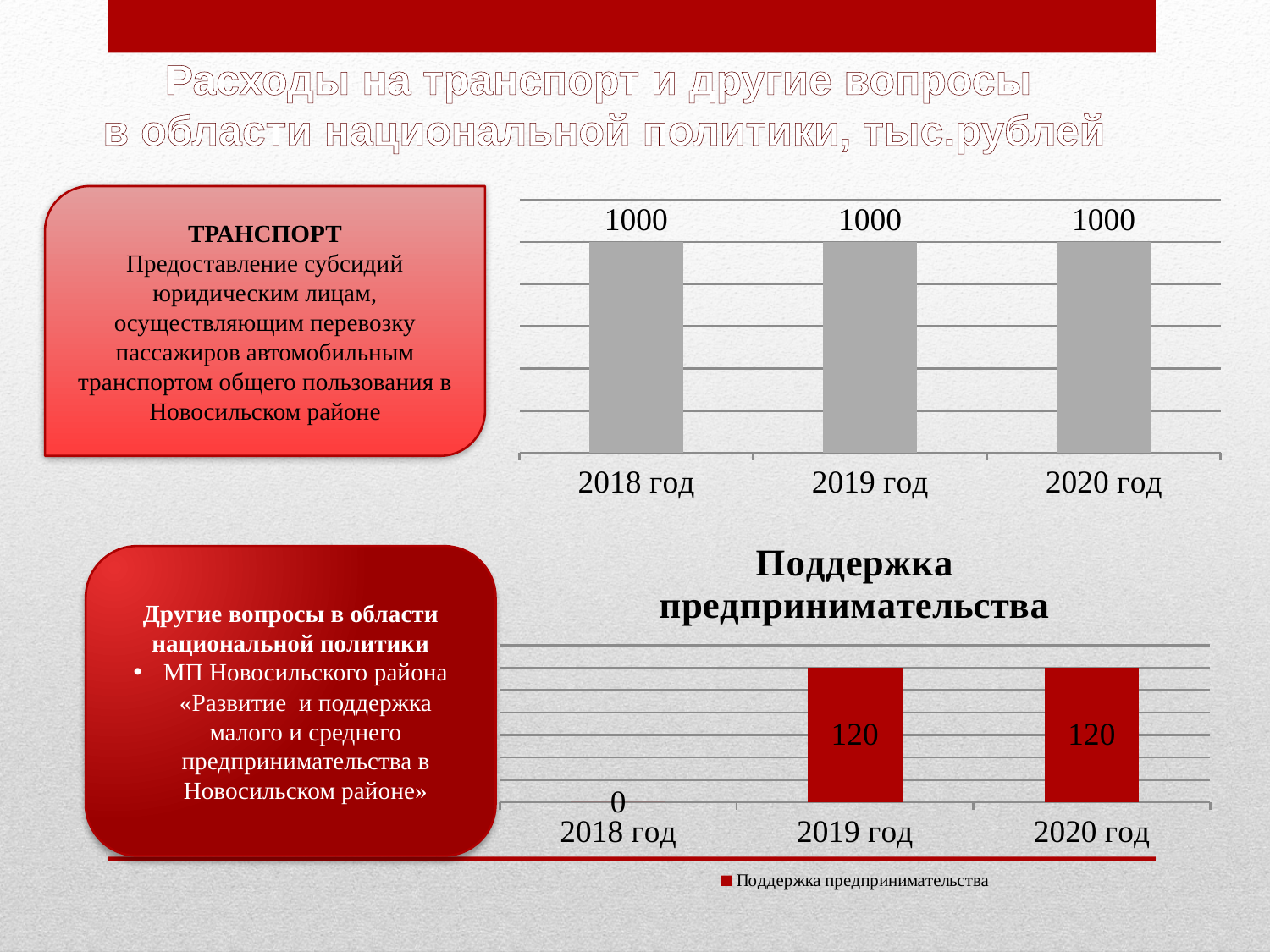

Расходы на транспорт и другие вопросы
в области национальной политики, тыс.рублей
ТРАНСПОРТ
Предоставление субсидий юридическим лицам, осуществляющим перевозку пассажиров автомобильным транспортом общего пользования в Новосильском районе

### Chart

| Category | Ряд 1 |
|---|---|
| 2018 год | 1000.0 |
| 2019 год | 1000.0 |
| 2020 год | 1000.0 |

### Chart:

| Category | Поддержка предпринимательства |
|---|---|
| 2018 год | 0.0 |
| 2019 год | 120.0 |
| 2020 год | 120.0 |
Другие вопросы в области национальной политики
МП Новосильского района «Развитие  и поддержка малого и среднего предпринимательства в Новосильском районе»